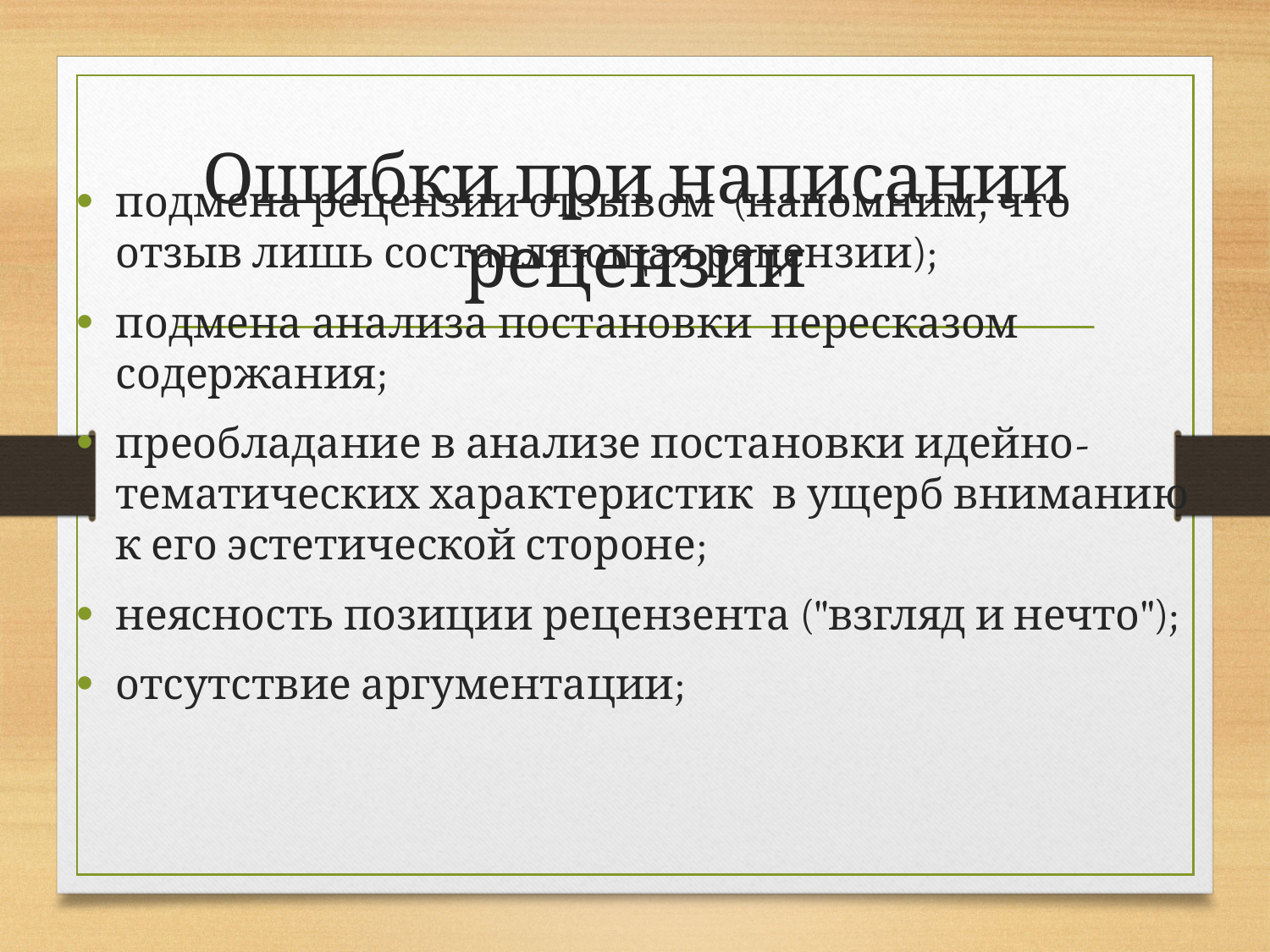

# Ошибки при написании рецензии
подмена рецензии отзывом  (напомним, что отзыв лишь составляющая рецензии);
подмена анализа постановки  пересказом содержания;
преобладание в анализе постановки идейно-тематических характеристик  в ущерб вниманию к его эстетической стороне;
неясность позиции рецензента ("взгляд и нечто");
отсутствие аргументации;